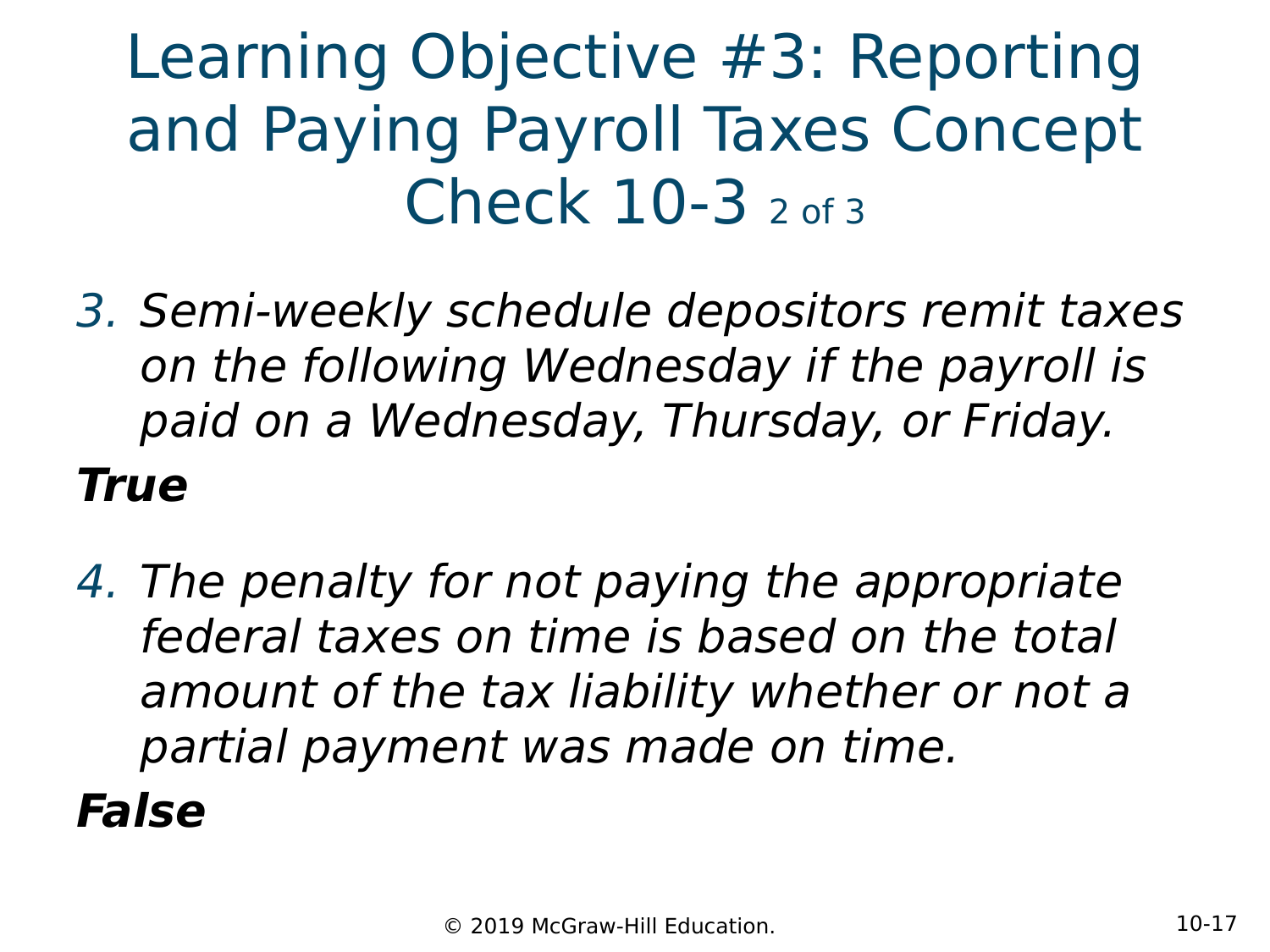

# Learning Objective #3: Reporting and Paying Payroll Taxes Concept Check 10-3 2 of 3
Semi-weekly schedule depositors remit taxes on the following Wednesday if the payroll is paid on a Wednesday, Thursday, or Friday.
True
The penalty for not paying the appropriate federal taxes on time is based on the total amount of the tax liability whether or not a partial payment was made on time.
False